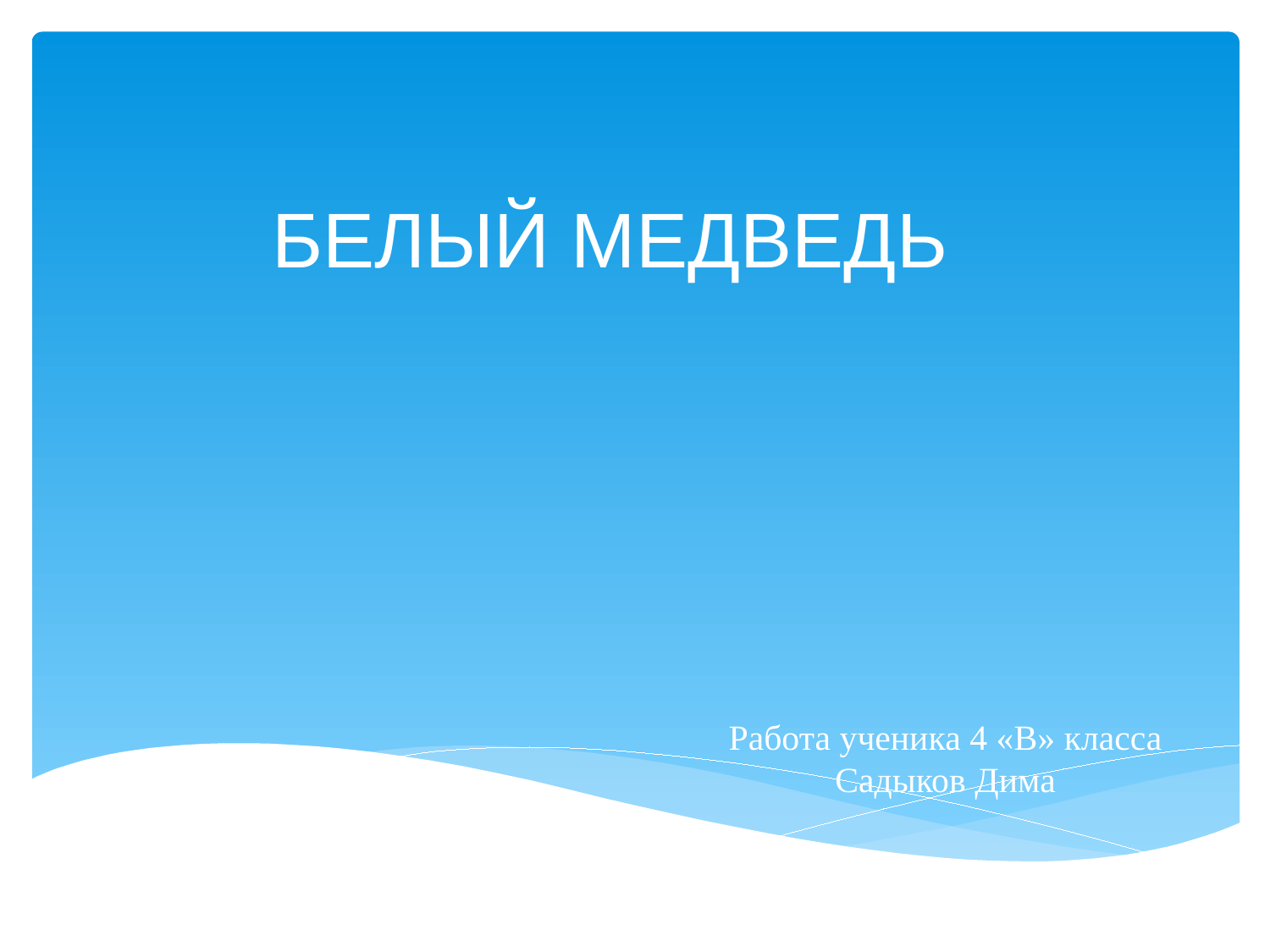

# БЕЛЫЙ МЕДВЕДЬ
Работа ученика 4 «В» класса
Садыков Дима